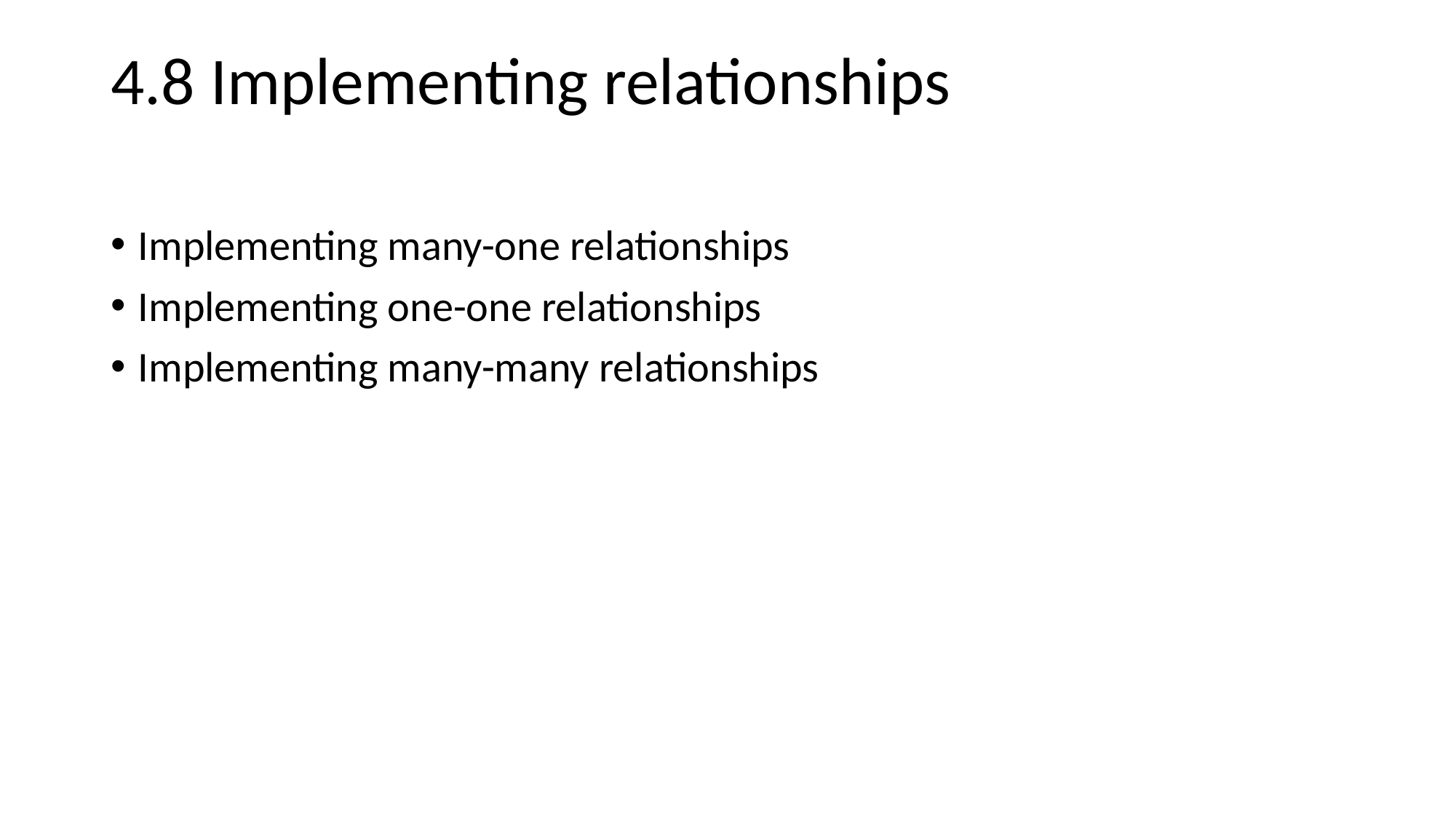

# 4.8 Implementing relationships
Implementing many-one relationships
Implementing one-one relationships
Implementing many-many relationships